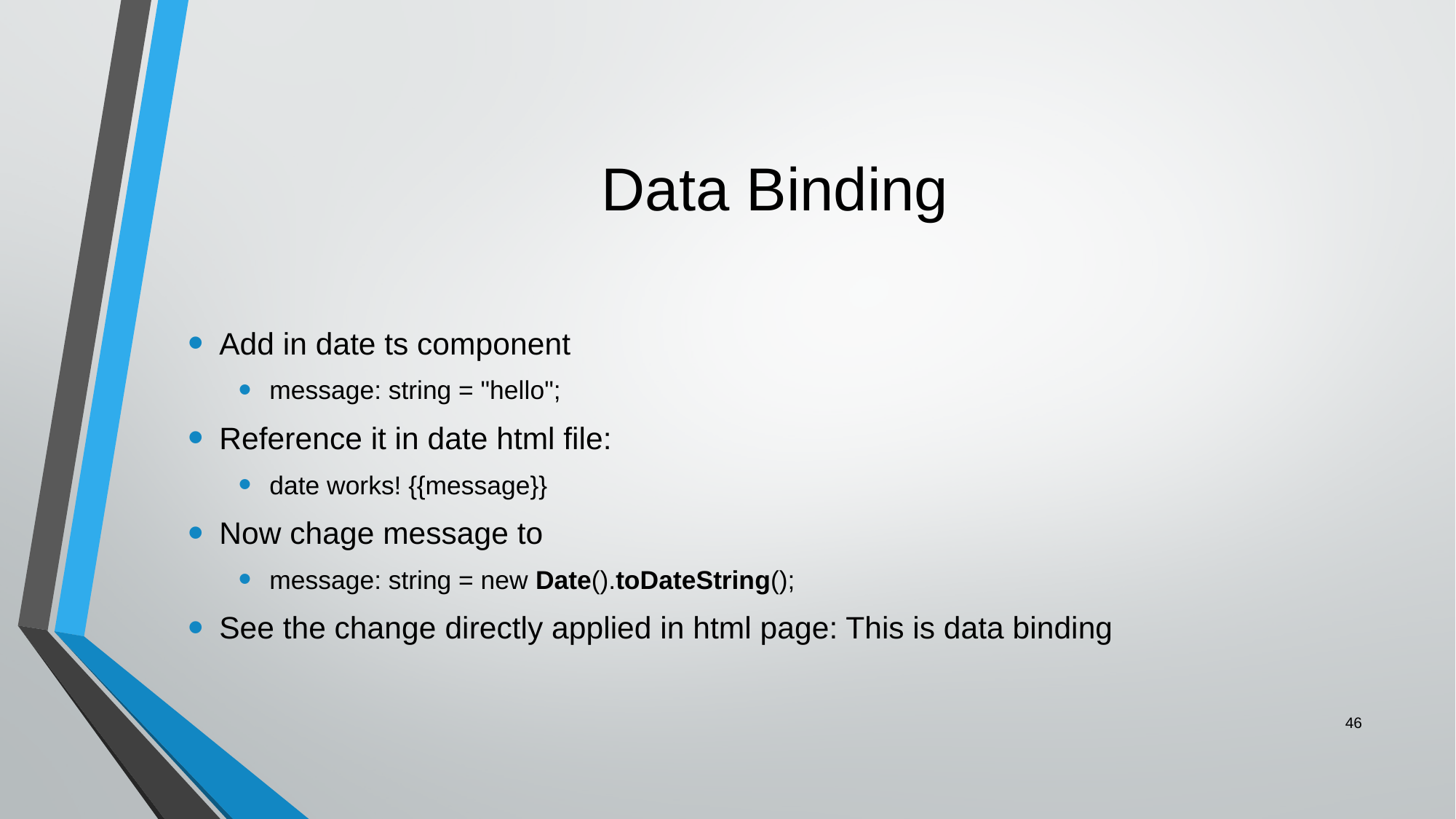

# Data Binding
Add in date ts component
message: string = "hello";
Reference it in date html file:
date works! {{message}}
Now chage message to
message: string = new Date().toDateString();
See the change directly applied in html page: This is data binding

46